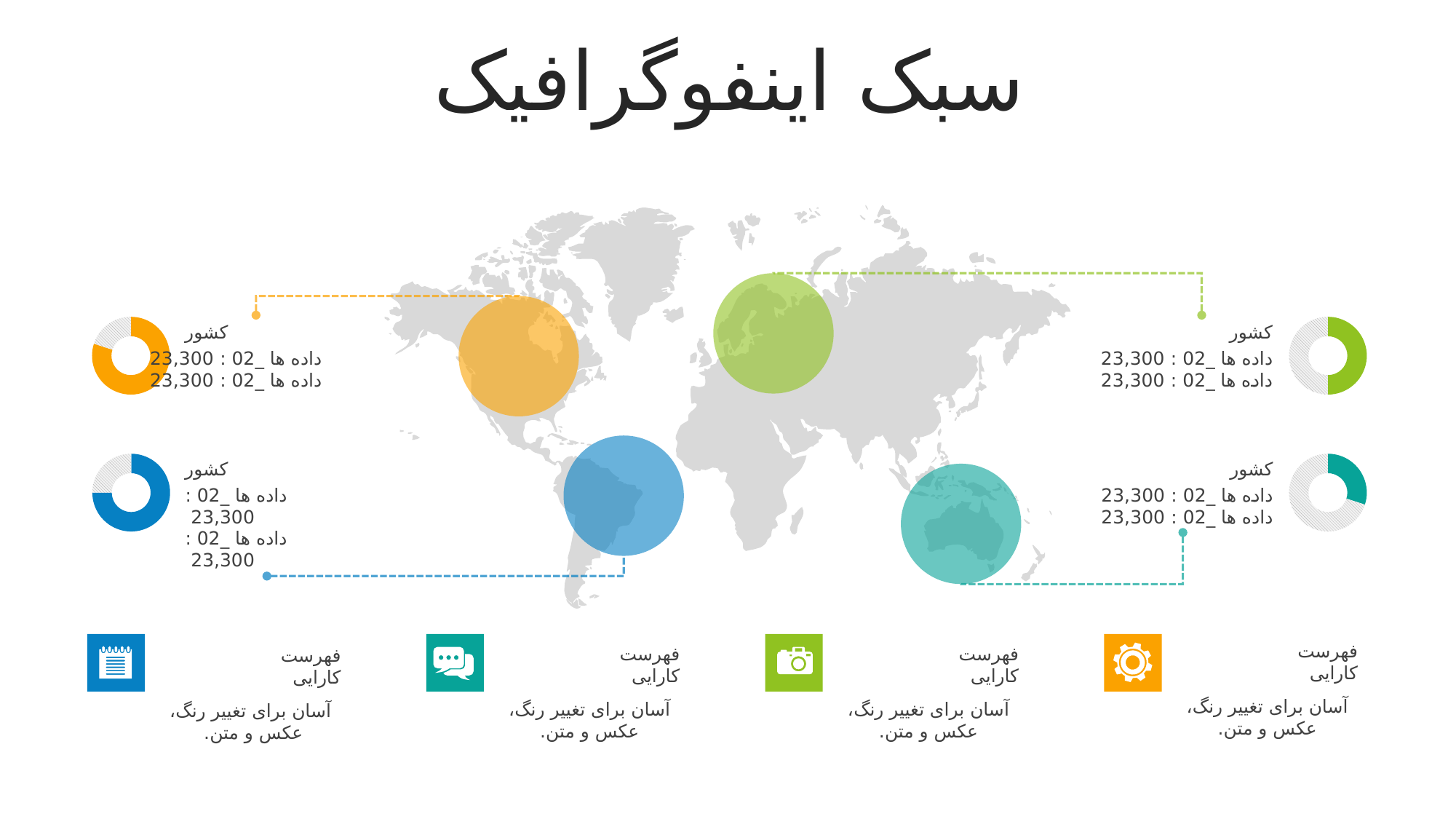

سبک اینفوگرافیک

### Chart

| Category |  |
|---|---|

### Chart

| Category |  |
|---|---|
کشور
داده ها _02 : 23,300
داده ها _02 : 23,300
کشور
داده ها _02 : 23,300
داده ها _02 : 23,300

### Chart

| Category |  |
|---|---|

### Chart

| Category |  |
|---|---|
کشور
داده ها _02 : 23,300
داده ها _02 : 23,300
کشور
داده ها _02 : 23,300
داده ها _02 : 23,300

فهرست
کارایی
آسان برای تغییر رنگ، عکس و متن.
فهرست
کارایی
آسان برای تغییر رنگ، عکس و متن.
فهرست
کارایی
آسان برای تغییر رنگ، عکس و متن.
فهرست
کارایی
آسان برای تغییر رنگ، عکس و متن.